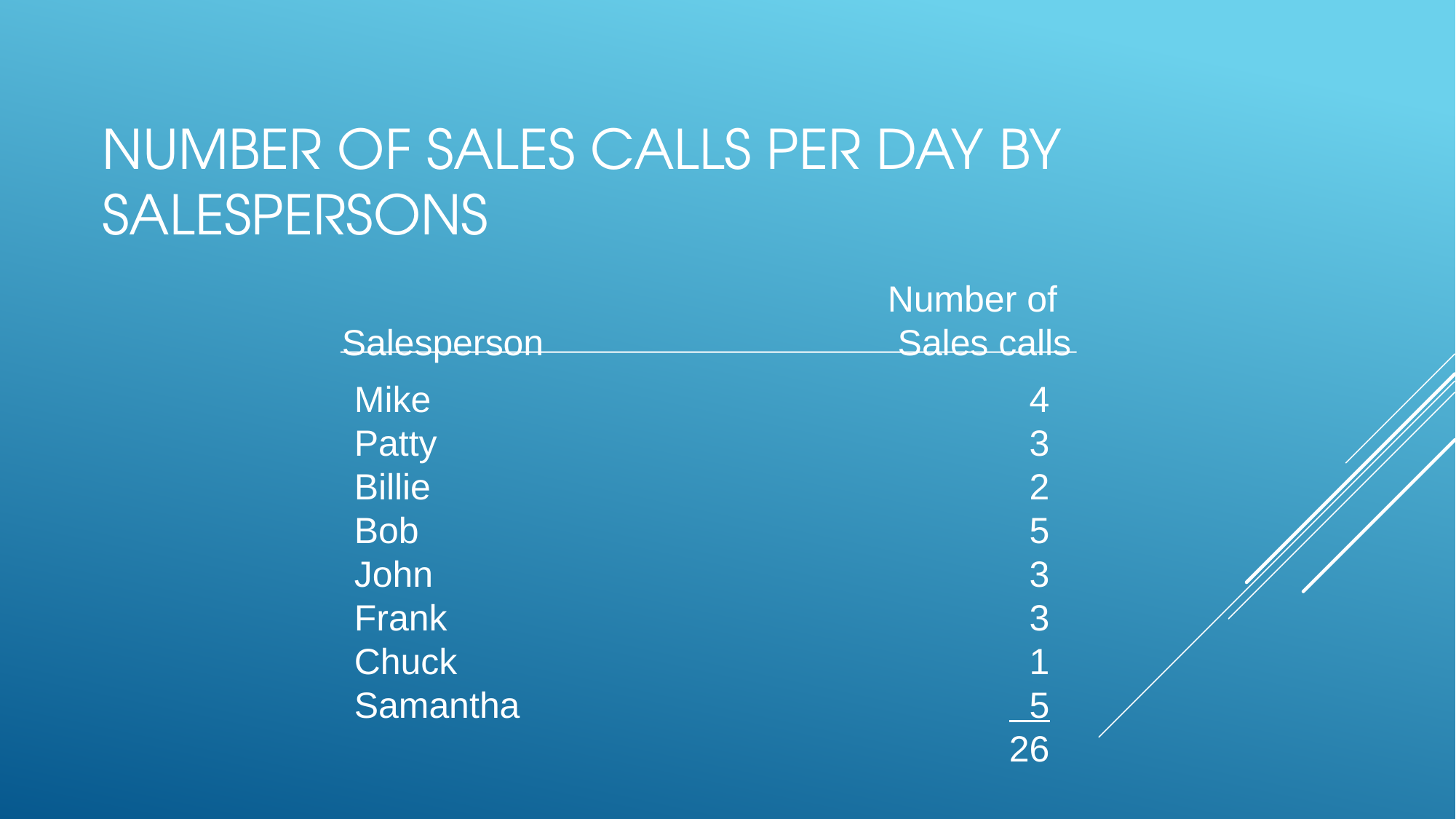

# Number of Sales Calls Per Day by Salespersons

					Number of
Salesperson 				 Sales calls

Mike						  4
Patty						  3
Billie						  2
Bob						  5
John						  3
Frank						  3
Chuck						  1
Samantha					  5
						26